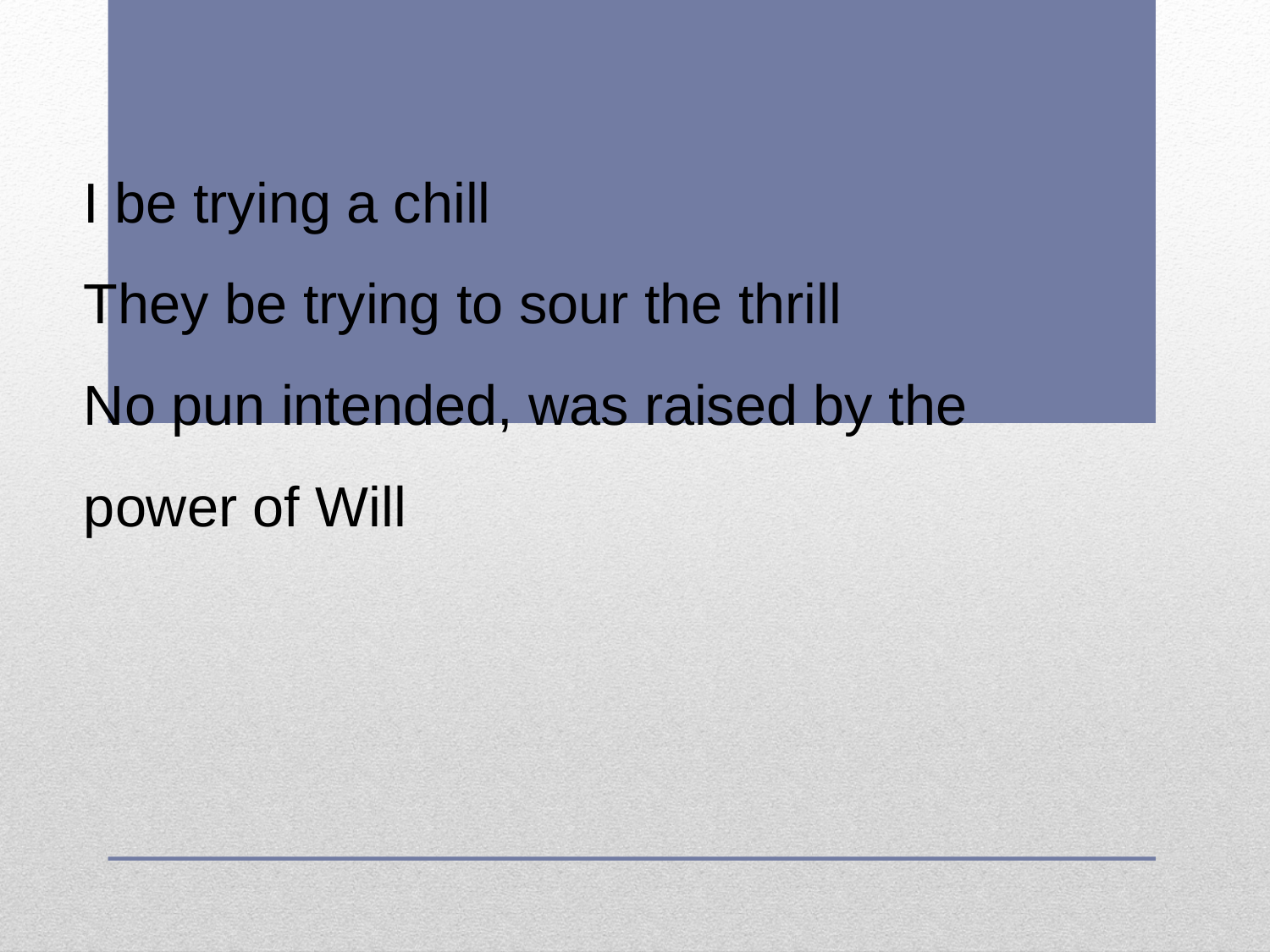

I be trying a chill
They be trying to sour the thrill
No pun intended, was raised by the power of Will